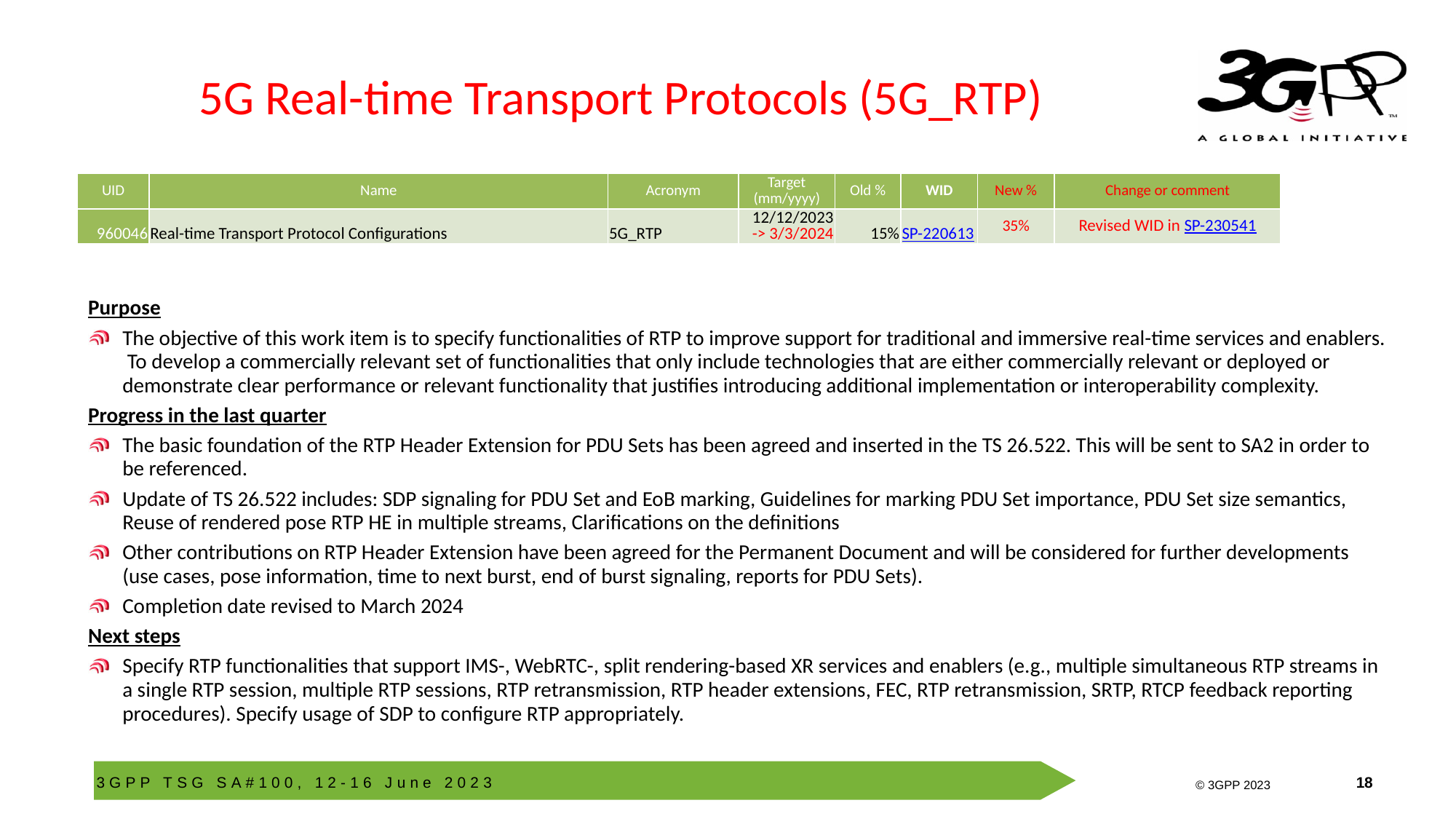

# 5G Real-time Transport Protocols (5G_RTP)
| UID | Name | Acronym | Target (mm/yyyy) | Old % | WID | New % | Change or comment |
| --- | --- | --- | --- | --- | --- | --- | --- |
| 960046 | Real-time Transport Protocol Configurations | 5G\_RTP | 12/12/2023 -> 3/3/2024 | 15% | SP-220613 | 35% | Revised WID in SP-230541 |
Purpose
The objective of this work item is to specify functionalities of RTP to improve support for traditional and immersive real-time services and enablers.  To develop a commercially relevant set of functionalities that only include technologies that are either commercially relevant or deployed or demonstrate clear performance or relevant functionality that justifies introducing additional implementation or interoperability complexity.
Progress in the last quarter
The basic foundation of the RTP Header Extension for PDU Sets has been agreed and inserted in the TS 26.522. This will be sent to SA2 in order to be referenced.
Update of TS 26.522 includes: SDP signaling for PDU Set and EoB marking, Guidelines for marking PDU Set importance, PDU Set size semantics, Reuse of rendered pose RTP HE in multiple streams, Clarifications on the definitions
Other contributions on RTP Header Extension have been agreed for the Permanent Document and will be considered for further developments (use cases, pose information, time to next burst, end of burst signaling, reports for PDU Sets).
Completion date revised to March 2024
Next steps
Specify RTP functionalities that support IMS-, WebRTC-, split rendering-based XR services and enablers (e.g., multiple simultaneous RTP streams in a single RTP session, multiple RTP sessions, RTP retransmission, RTP header extensions, FEC, RTP retransmission, SRTP, RTCP feedback reporting procedures). Specify usage of SDP to configure RTP appropriately.